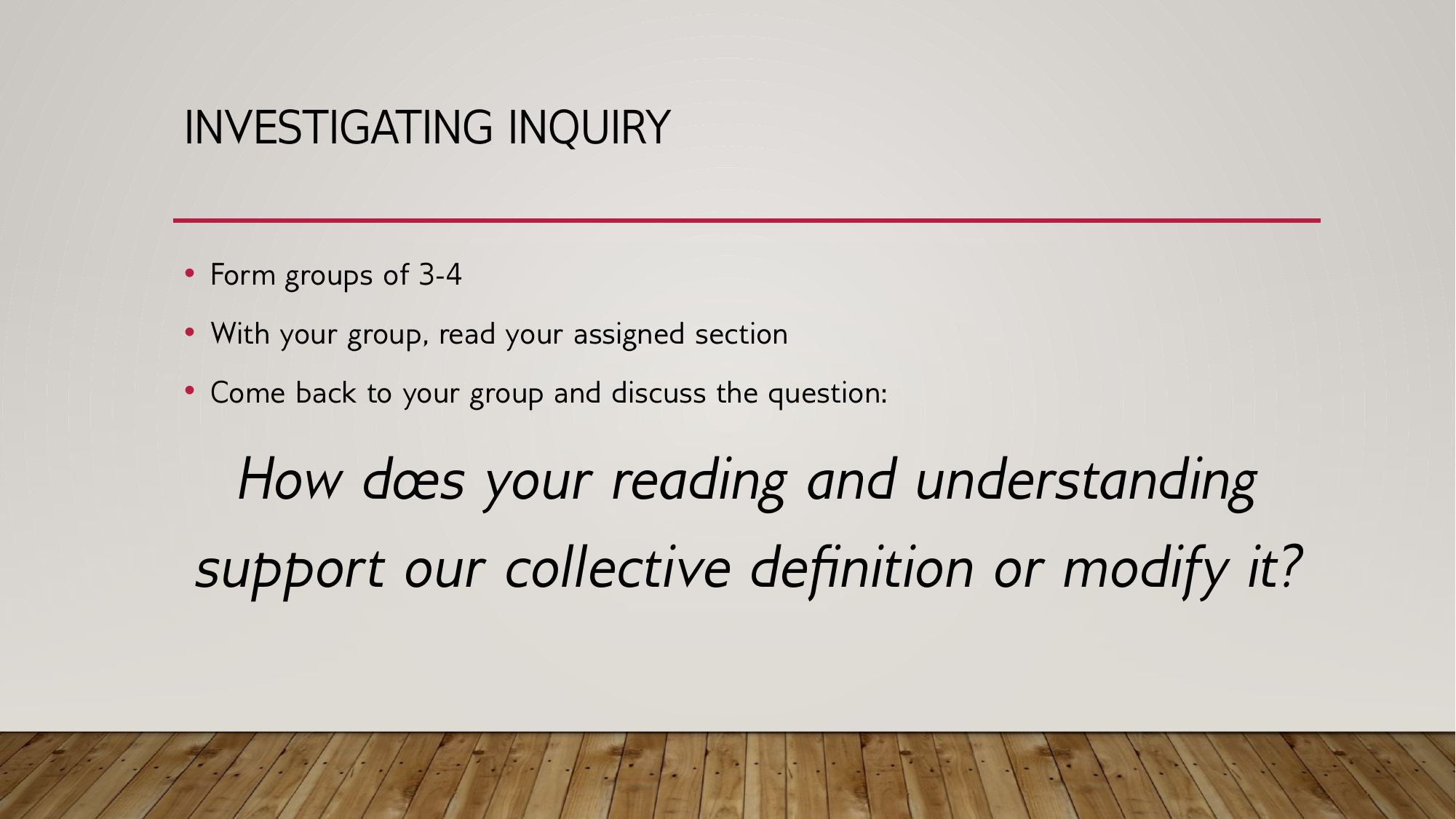

# Investigating Inquiry
Form groups of 3-4
With your group, read your assigned section
Come back to your group and discuss the question:
How does your reading and understanding support our collective definition or modify it?